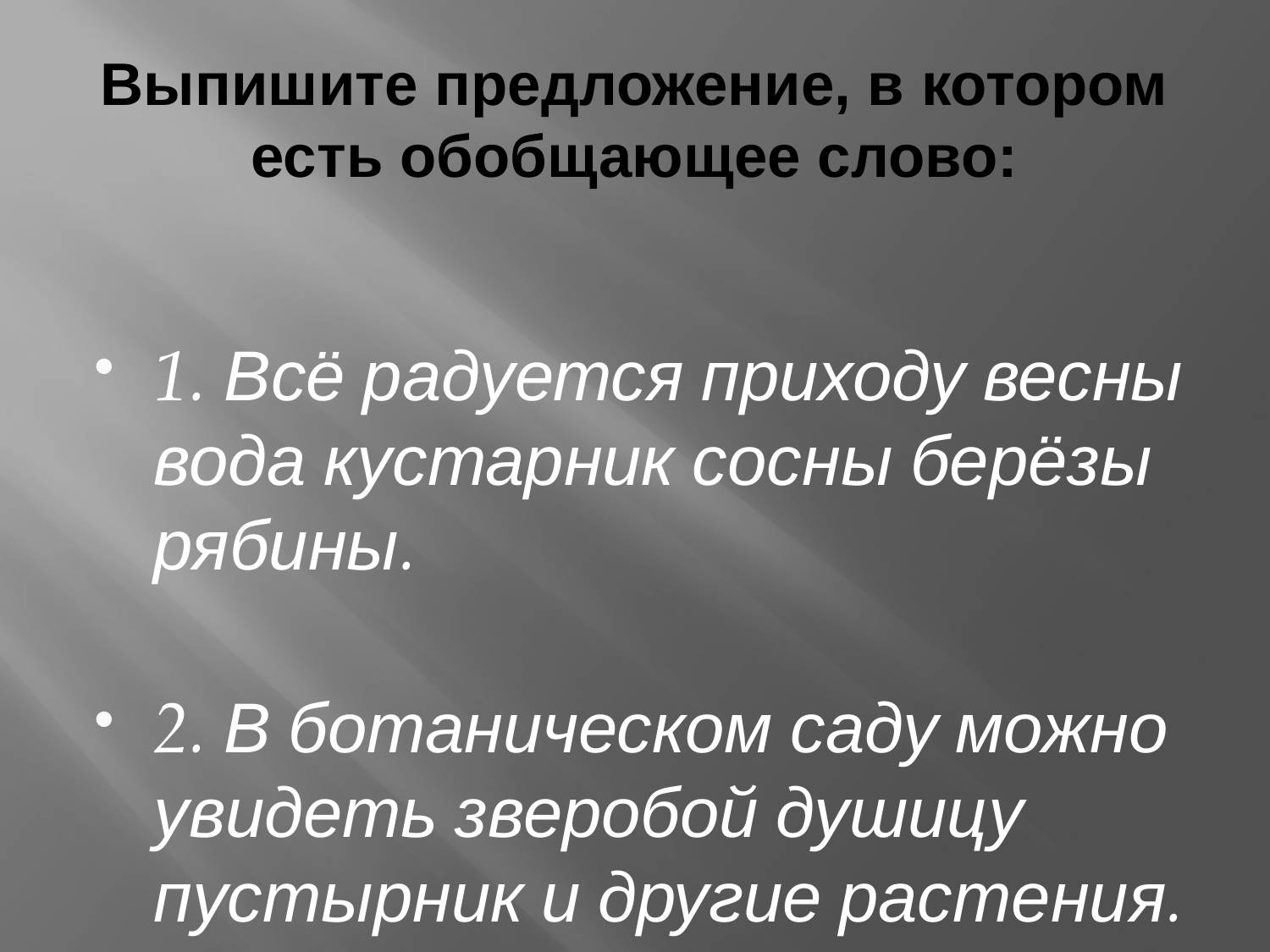

# Выпишите предложение, в котором есть обобщающее слово:
1. Всё радуется приходу весны вода кустарник сосны берёзы рябины.
2. В ботаническом саду можно увидеть зверобой душицу пустырник и другие растения.